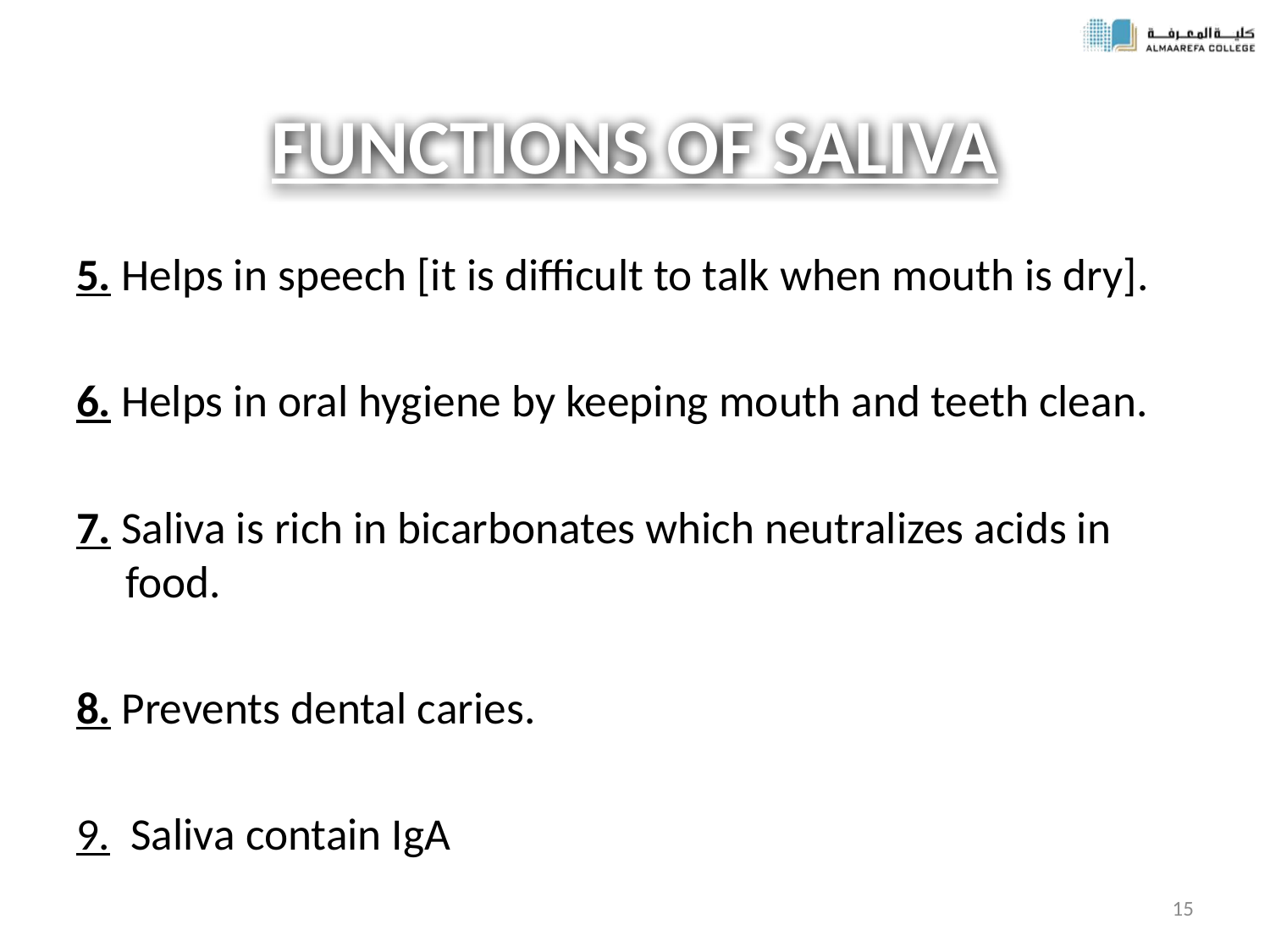

# FUNCTIONS OF SALIVA
5. Helps in speech [it is difficult to talk when mouth is dry].

6. Helps in oral hygiene by keeping mouth and teeth clean.

7. Saliva is rich in bicarbonates which neutralizes acids in food.

8. Prevents dental caries.

9.  Saliva contain IgA

15